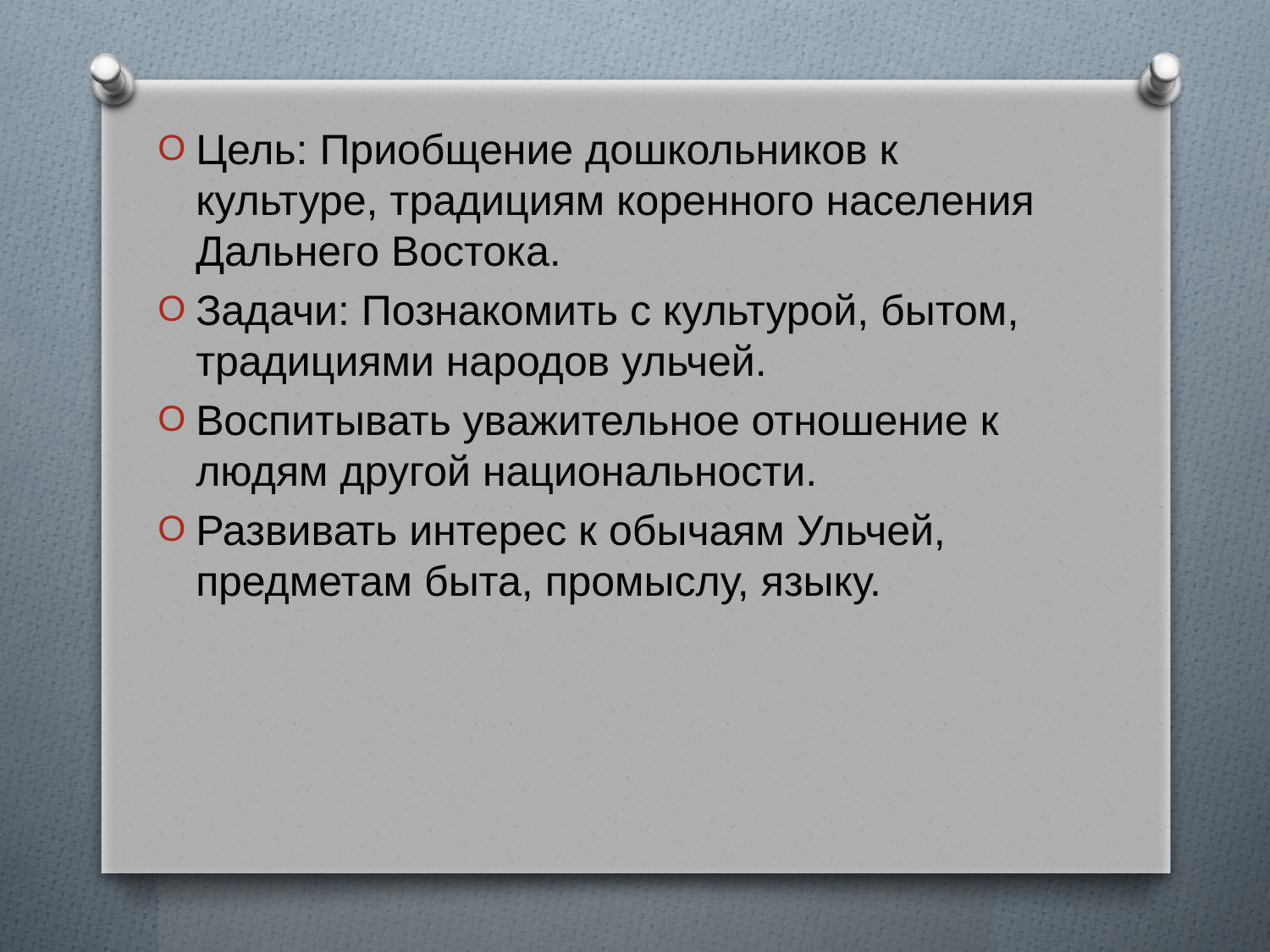

Цель: Приобщение дошкольников к культуре, традициям коренного населения Дальнего Востока.
Задачи: Познакомить с культурой, бытом, традициями народов ульчей.
Воспитывать уважительное отношение к людям другой национальности.
Развивать интерес к обычаям Ульчей, предметам быта, промыслу, языку.